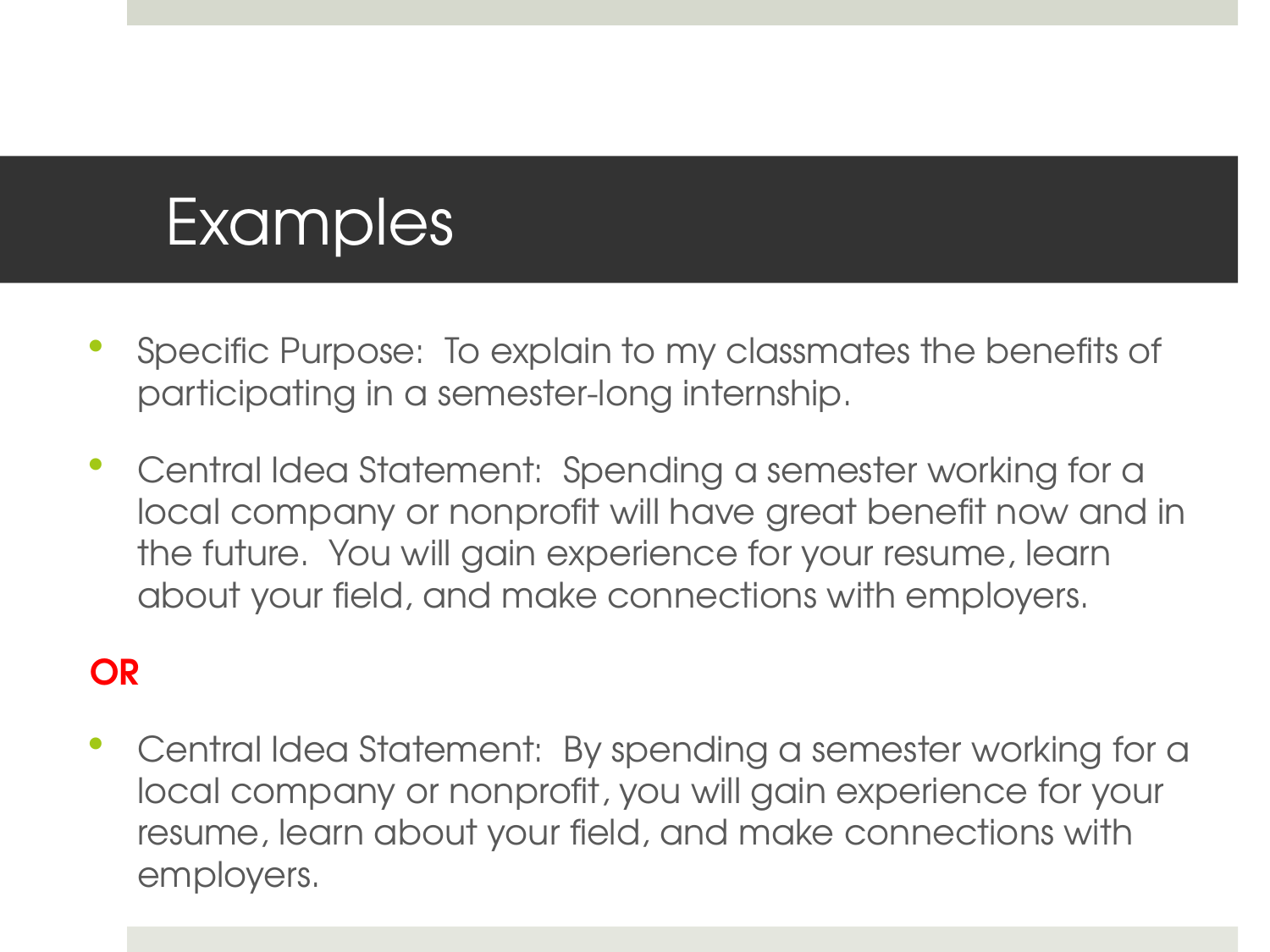

# Examples
Specific Purpose:  To explain to my classmates the benefits of participating in a semester-long internship.
Central Idea Statement:  Spending a semester working for a local company or nonprofit will have great benefit now and in the future.  You will gain experience for your resume, learn about your field, and make connections with employers.
OR
Central Idea Statement:  By spending a semester working for a local company or nonprofit, you will gain experience for your resume, learn about your field, and make connections with employers.